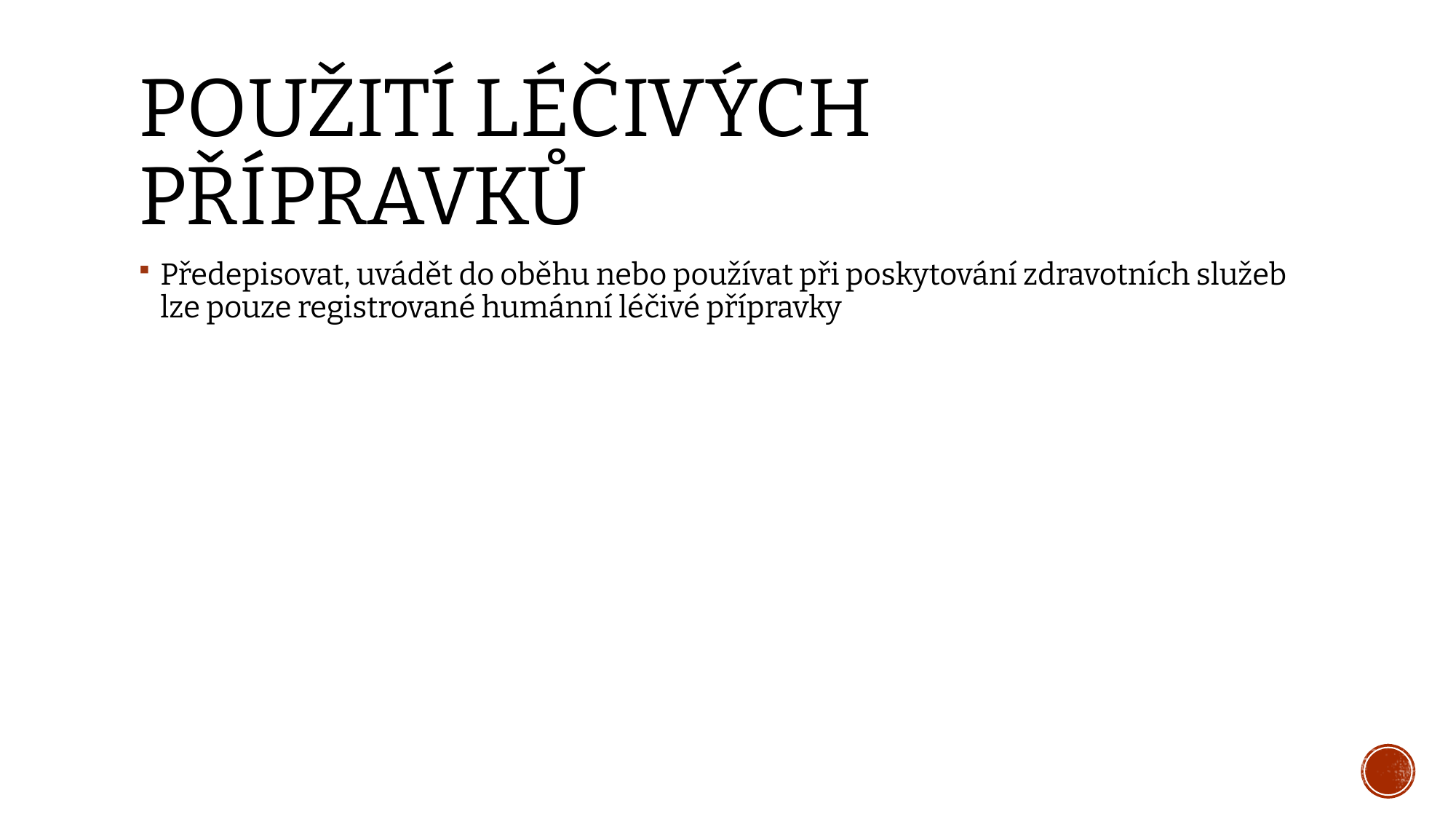

# Použití léčivých přípravků
Předepisovat, uvádět do oběhu nebo používat při poskytování zdravotních služeb lze pouze registrované humánní léčivé přípravky